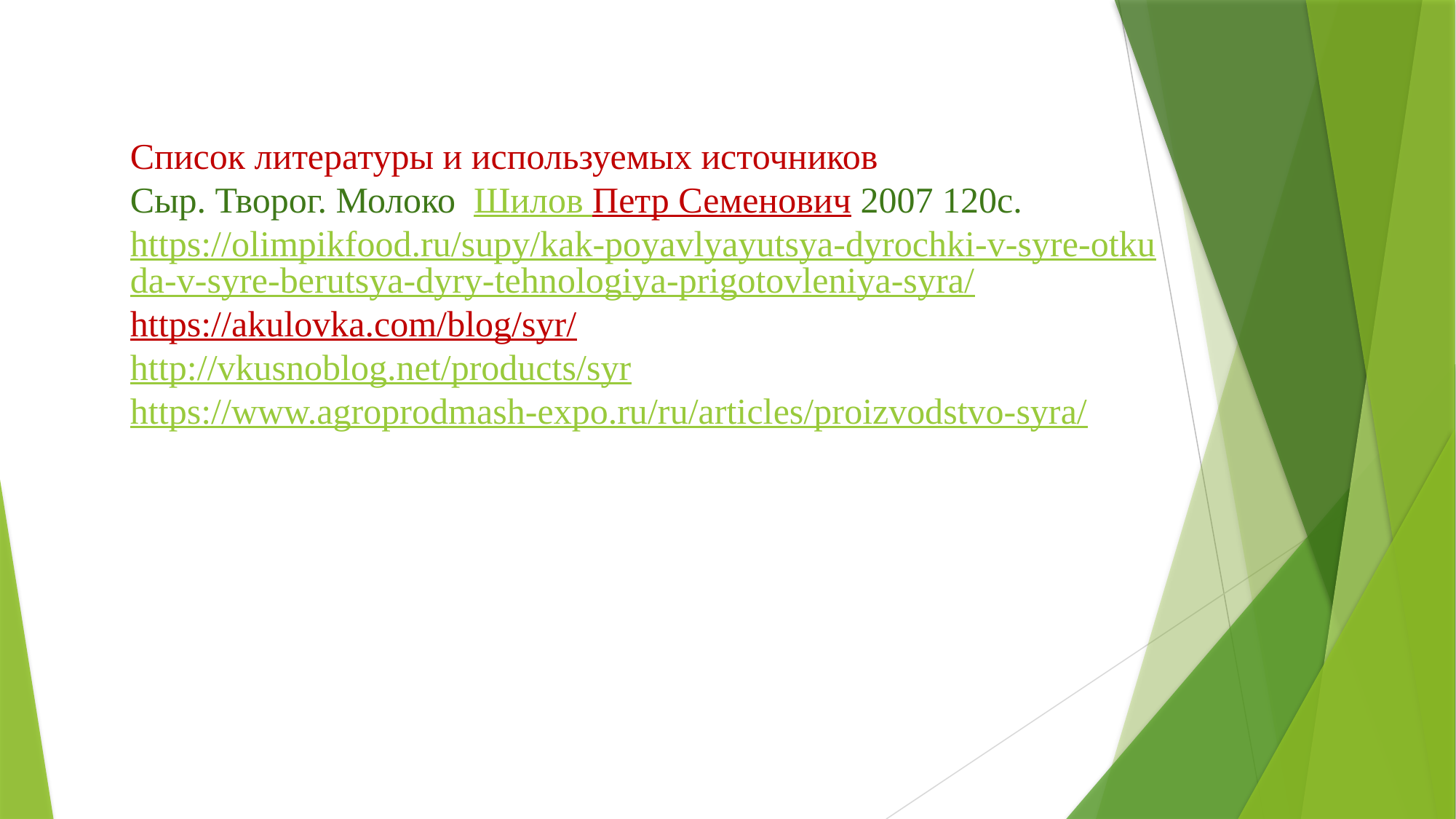

Список литературы и используемых источников
Сыр. Творог. Молоко  Шилов Петр Семенович 2007 120с.
https://olimpikfood.ru/supy/kak-poyavlyayutsya-dyrochki-v-syre-otkuda-v-syre-berutsya-dyry-tehnologiya-prigotovleniya-syra/
https://akulovka.com/blog/syr/
http://vkusnoblog.net/products/syr
https://www.agroprodmash-expo.ru/ru/articles/proizvodstvo-syra/